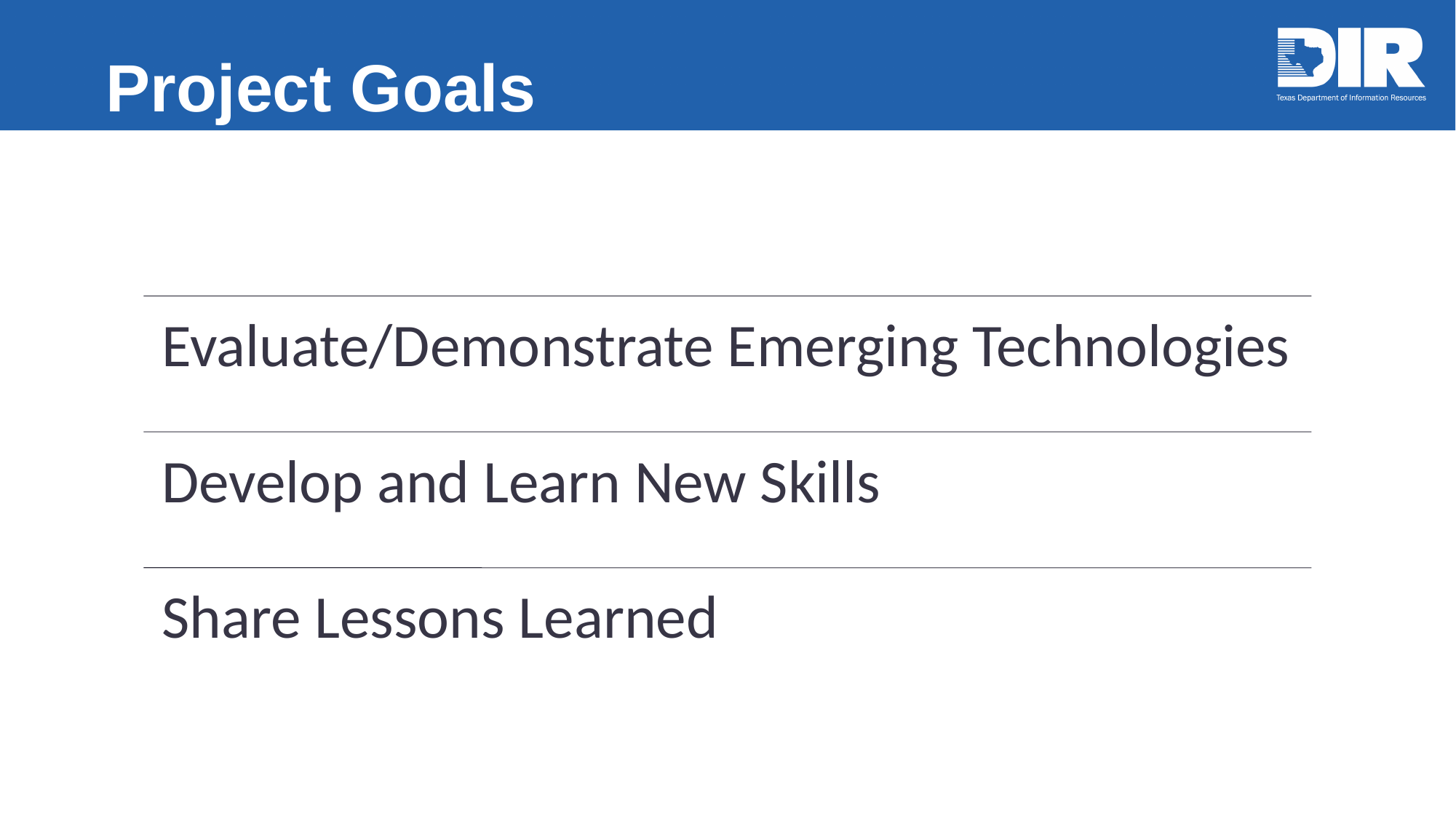

# Project Goals
Evaluate/Demonstrate Emerging Technologies
Develop and Learn New Skills
Share Lessons Learned